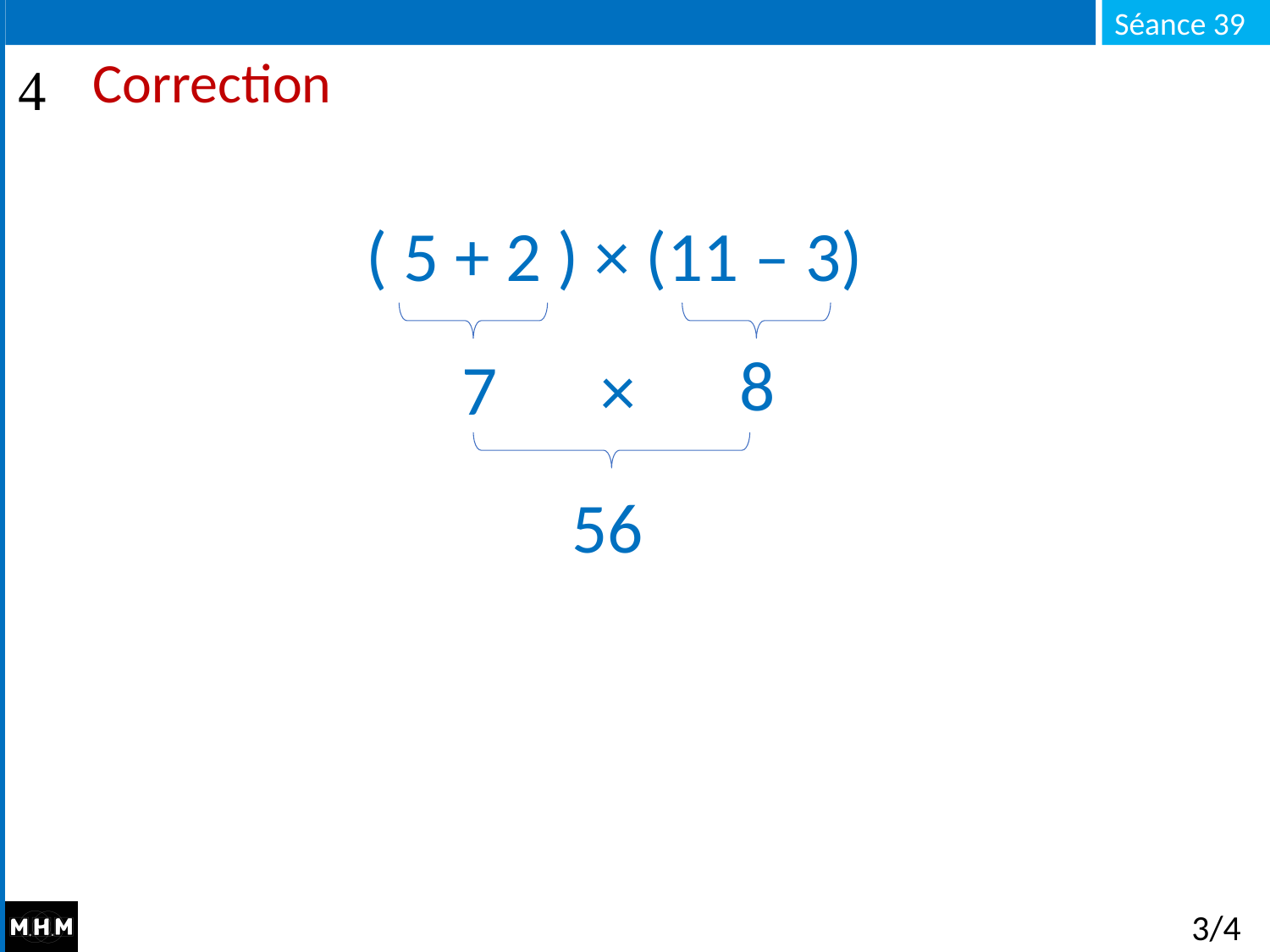

# Correction
( 5 + 2 ) × (11 – 3)

8
7
×
56
3/4